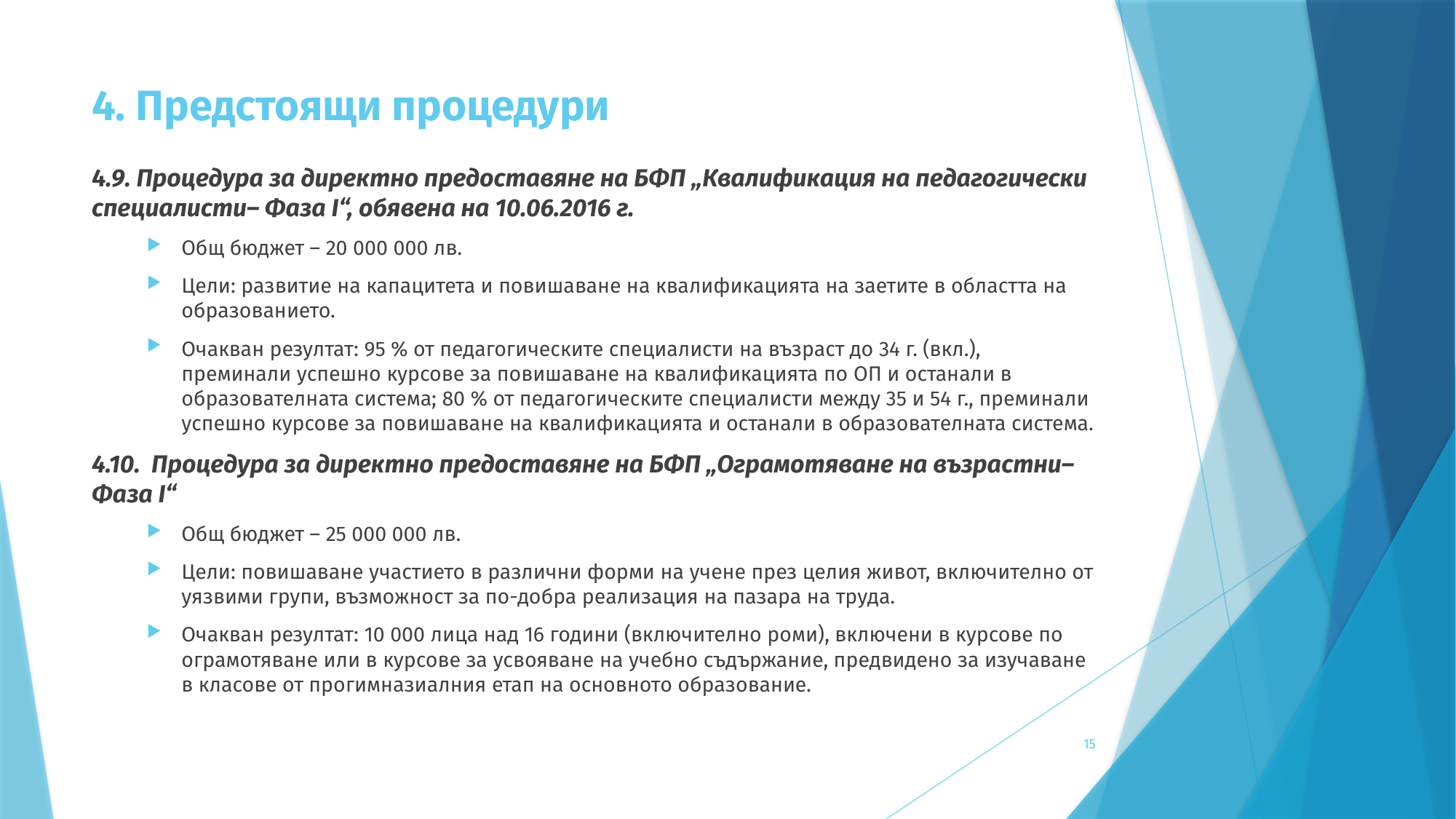

# 4. Предстоящи процедури
4.9. Процедура за директно предоставяне на БФП „Квалификация на педагогически специалисти– Фаза I“, обявена на 10.06.2016 г.
Общ бюджет – 20 000 000 лв.
Цели: развитие на капацитета и повишаване на квалификацията на заетите в областта на образованието.
Очакван резултат: 95 % от педагогическите специалисти на възраст до 34 г. (вкл.), преминали успешно курсове за повишаване на квалификацията по ОП и останали в образователната система; 80 % от педагогическите специалисти между 35 и 54 г., преминали успешно курсове за повишаване на квалификацията и останали в образователната система.
4.10.  Процедура за директно предоставяне на БФП „Ограмотяване на възрастни– Фаза I“
Общ бюджет – 25 000 000 лв.
Цели: повишаване участието в различни форми на учене през целия живот, включително от уязвими групи, възможност за по-добра реализация на пазара на труда.
Очакван резултат: 10 000 лица над 16 години (включително роми), включени в курсове по ограмотяване или в курсове за усвояване на учебно съдържание, предвидено за изучаване в класове от прогимназиалния етап на основното образование.
15